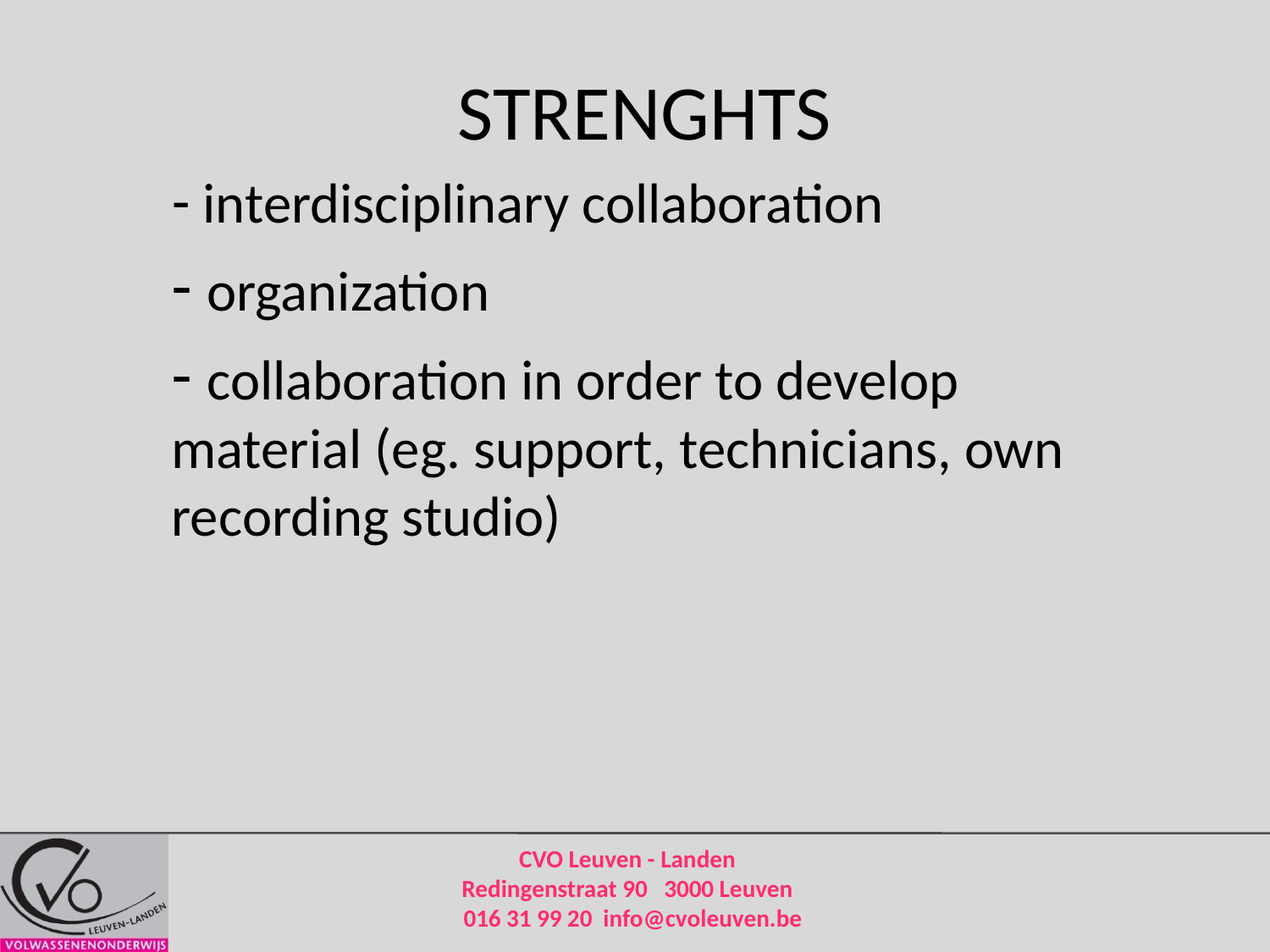

STRENGHTS
 interdisciplinary collaboration
 organization
 collaboration in order to develop material (eg. support, technicians, own recording studio)

CVO Leuven - Landen   Redingenstraat 90   3000 Leuven   016 31 99 20  info@cvoleuven.be